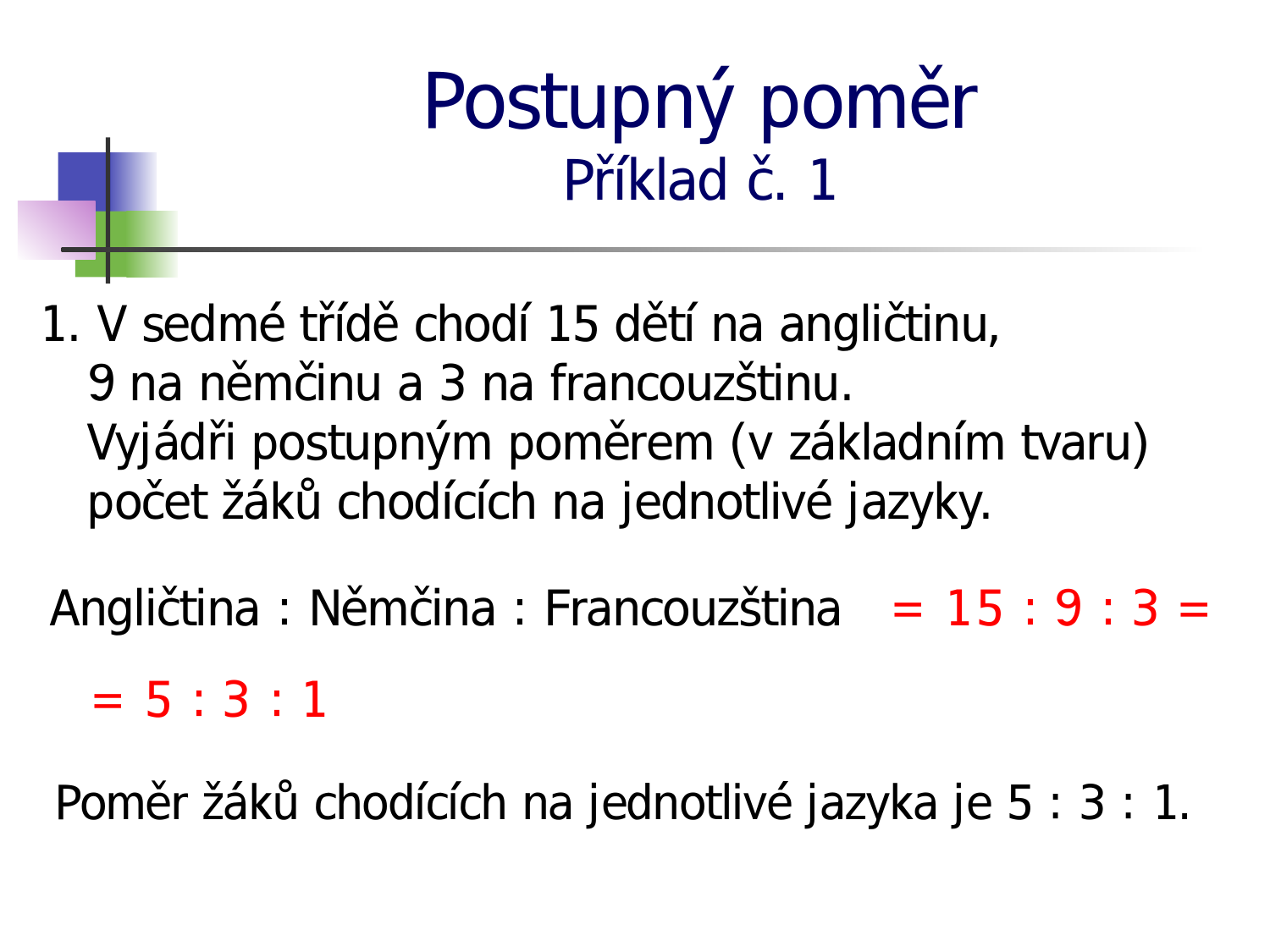

# Postupný poměr Příklad č. 1
1. V sedmé třídě chodí 15 dětí na angličtinu,
9 na němčinu a 3 na francouzštinu.
Vyjádři postupným poměrem (v základním tvaru) počet žáků chodících na jednotlivé jazyky.
Angličtina : Němčina : Francouzština
=
= 15 : 9 : 3
= 5 : 3 : 1
Poměr žáků chodících na jednotlivé jazyka je 5 : 3 : 1.